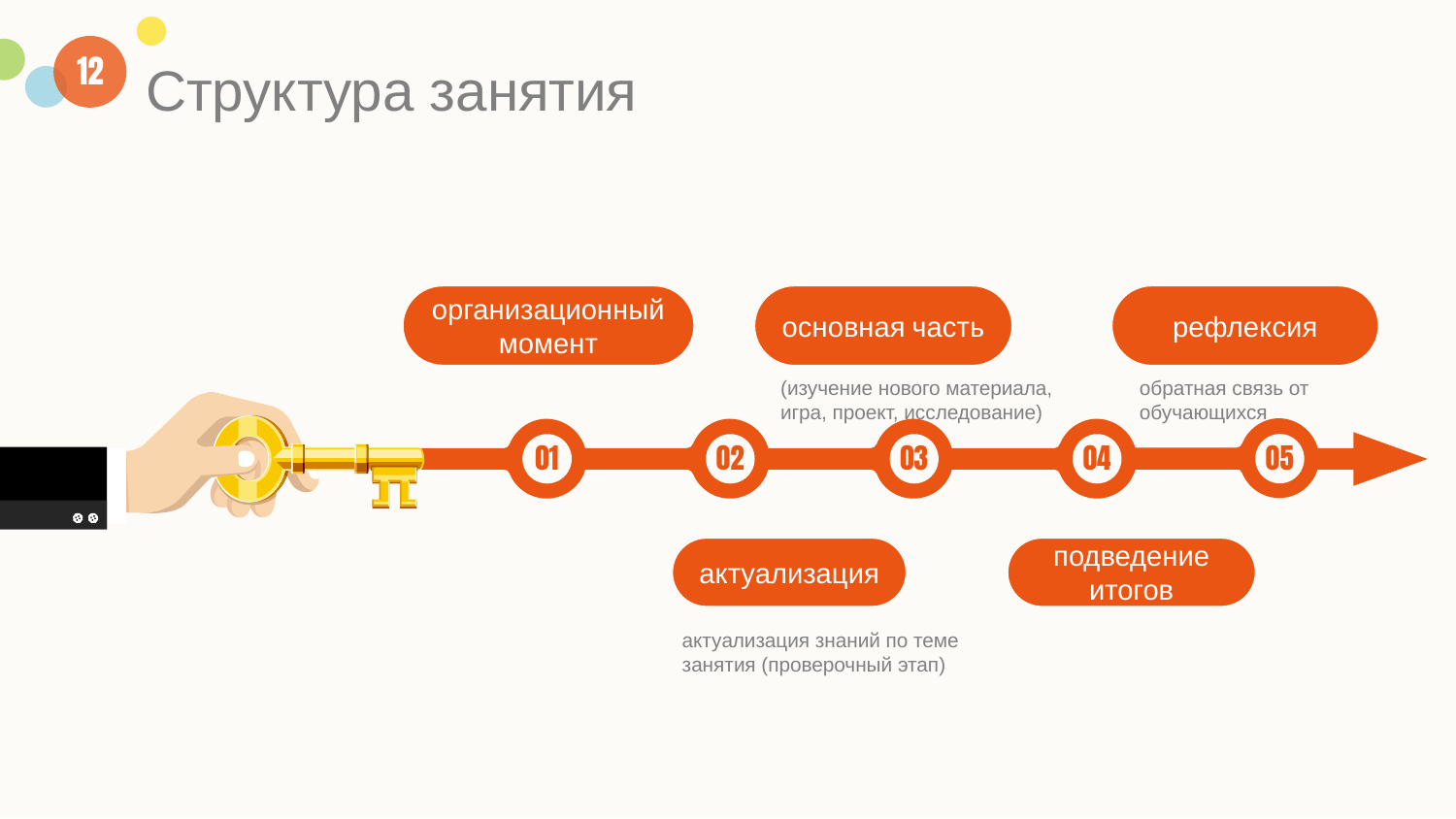

12
Структура занятия

организационный момент
основная часть
рефлексия
(изучение нового материала, игра, проект, исследование)
обратная связь от обучающихся

05
01
02
03
04
актуализация
подведение итогов
актуализация знаний по теме занятия (проверочный этап)